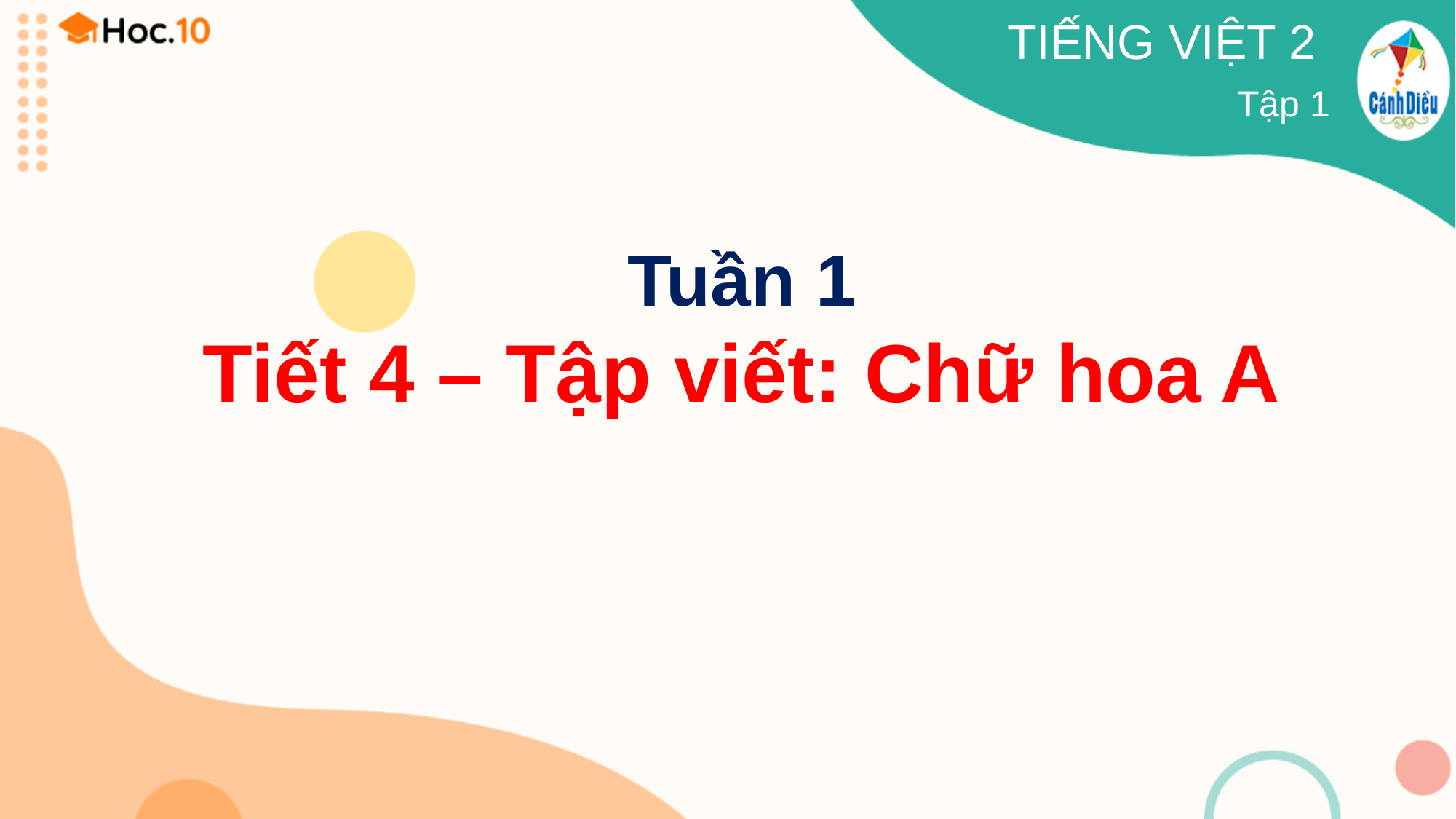

TIẾNG VIỆT 2
Tập 1
Tuần 1
Tiết 4 – Tập viết: Chữ hoa A